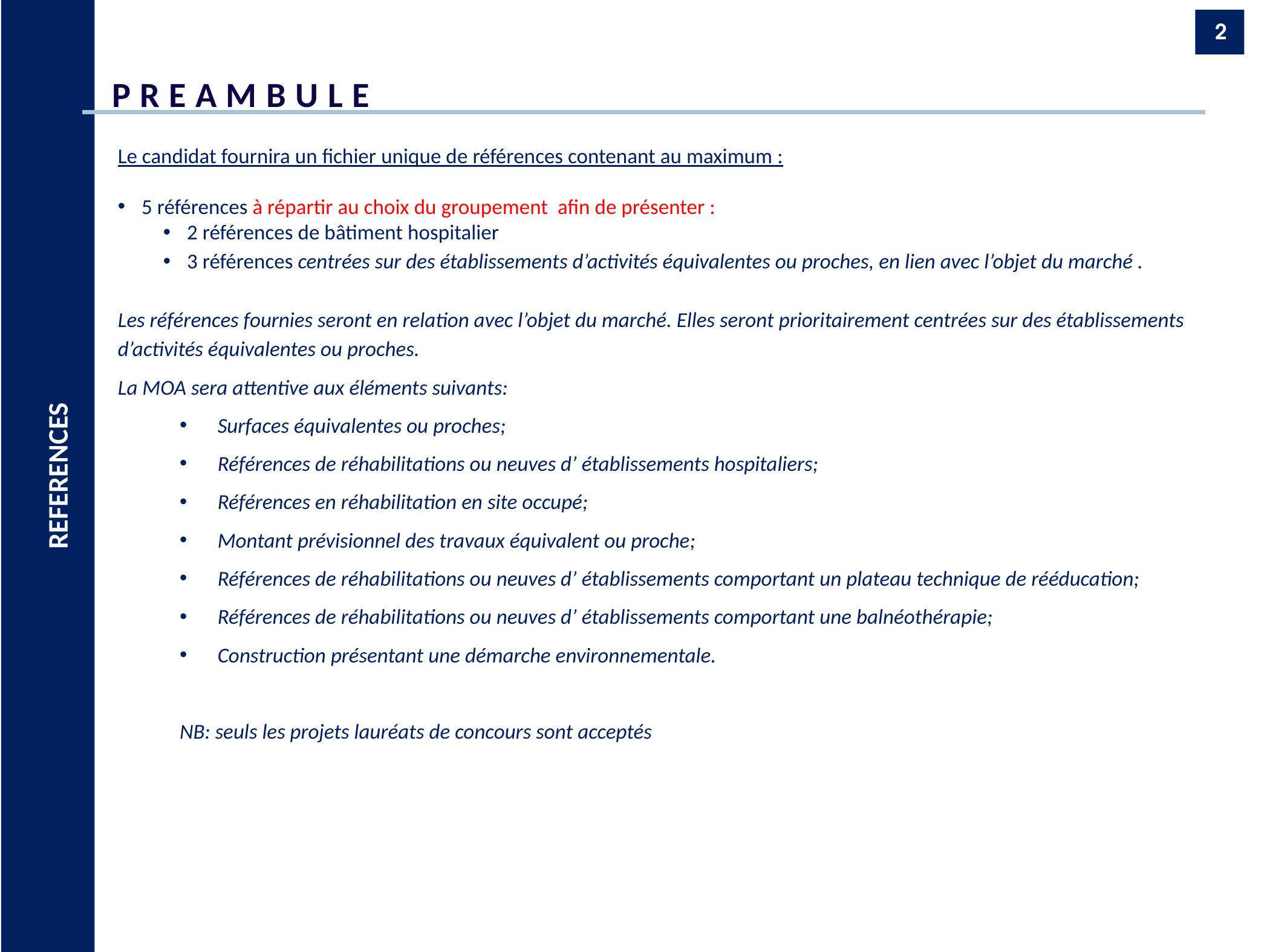

PREAMBULE
2

Le candidat fournira un fichier unique de références contenant au maximum :

5 références à répartir au choix du groupement  afin de présenter :
2 références de bâtiment hospitalier
3 références centrées sur des établissements d’activités équivalentes ou proches, en lien avec l’objet du marché .

Les références fournies seront en relation avec l’objet du marché. Elles seront prioritairement centrées sur des établissements d’activités équivalentes ou proches.
La MOA sera attentive aux éléments suivants:
Surfaces équivalentes ou proches;
Références de réhabilitations ou neuves d’ établissements hospitaliers;
Références en réhabilitation en site occupé;
Montant prévisionnel des travaux équivalent ou proche;
Références de réhabilitations ou neuves d’ établissements comportant un plateau technique de rééducation;
Références de réhabilitations ou neuves d’ établissements comportant une balnéothérapie;
Construction présentant une démarche environnementale.

NB: seuls les projets lauréats de concours sont acceptés

REFERENCES